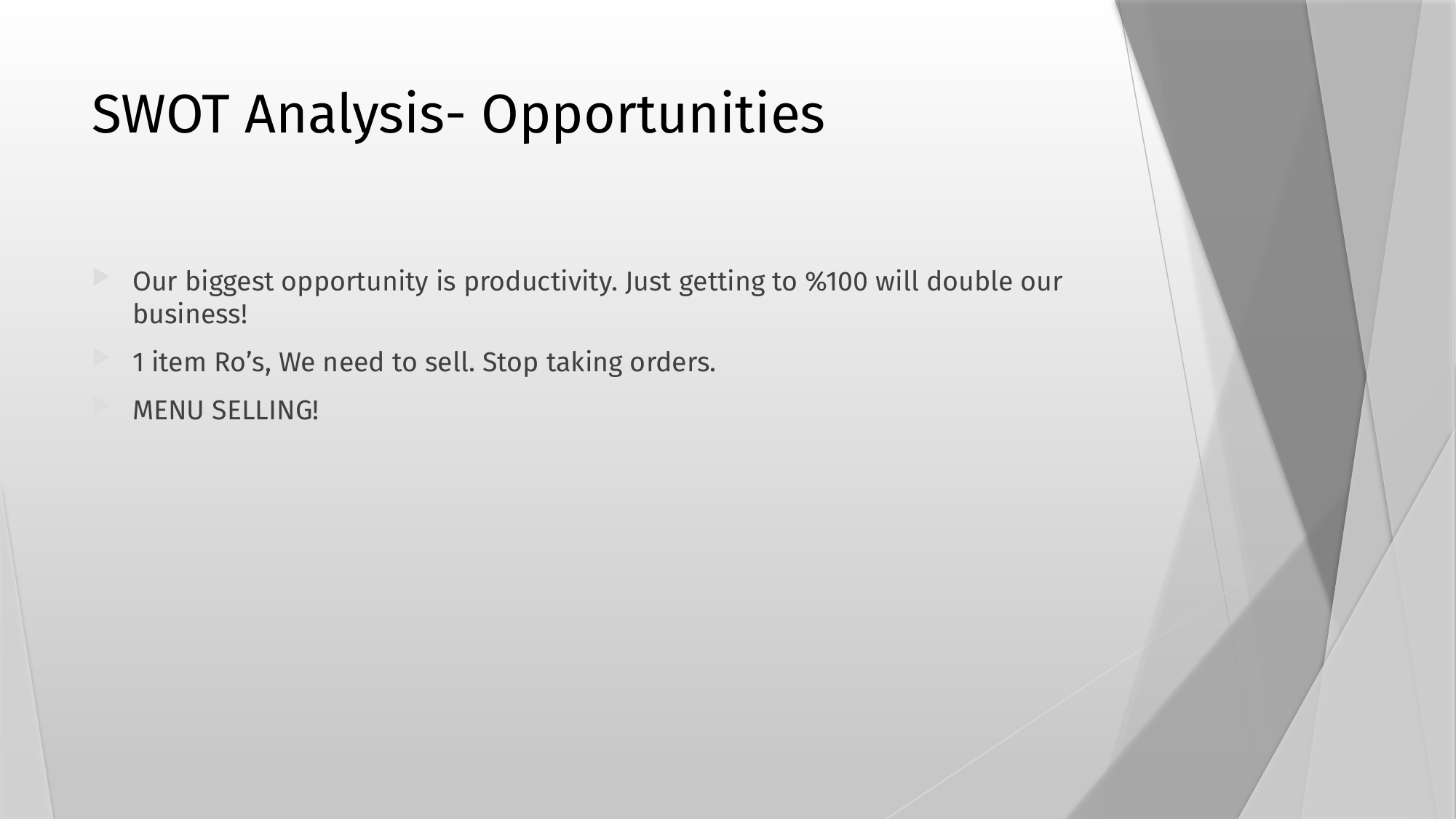

# SWOT Analysis- Opportunities
Our biggest opportunity is productivity. Just getting to %100 will double our business!
1 item Ro’s, We need to sell. Stop taking orders.
MENU SELLING!